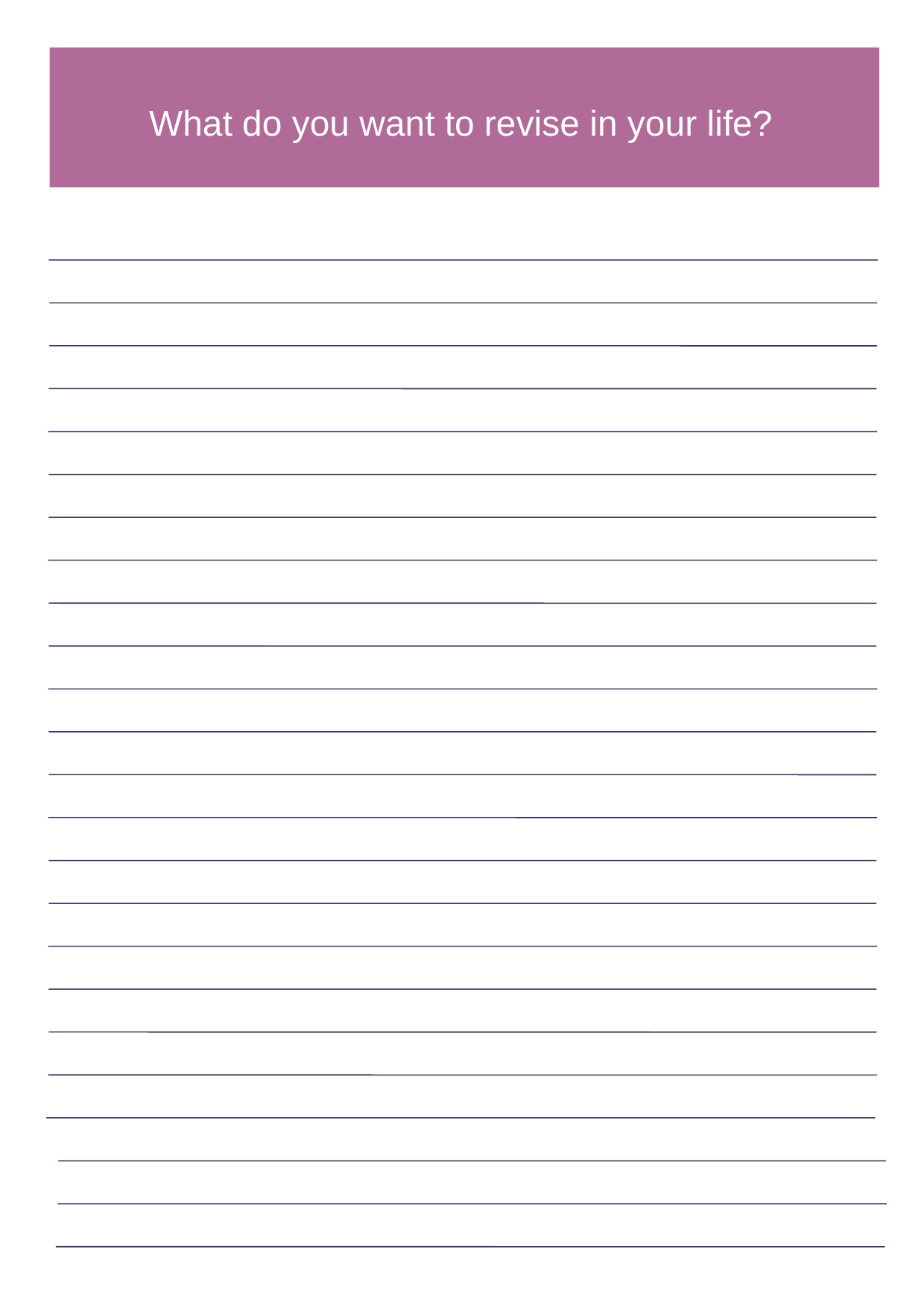

What do you want to revise in your life?